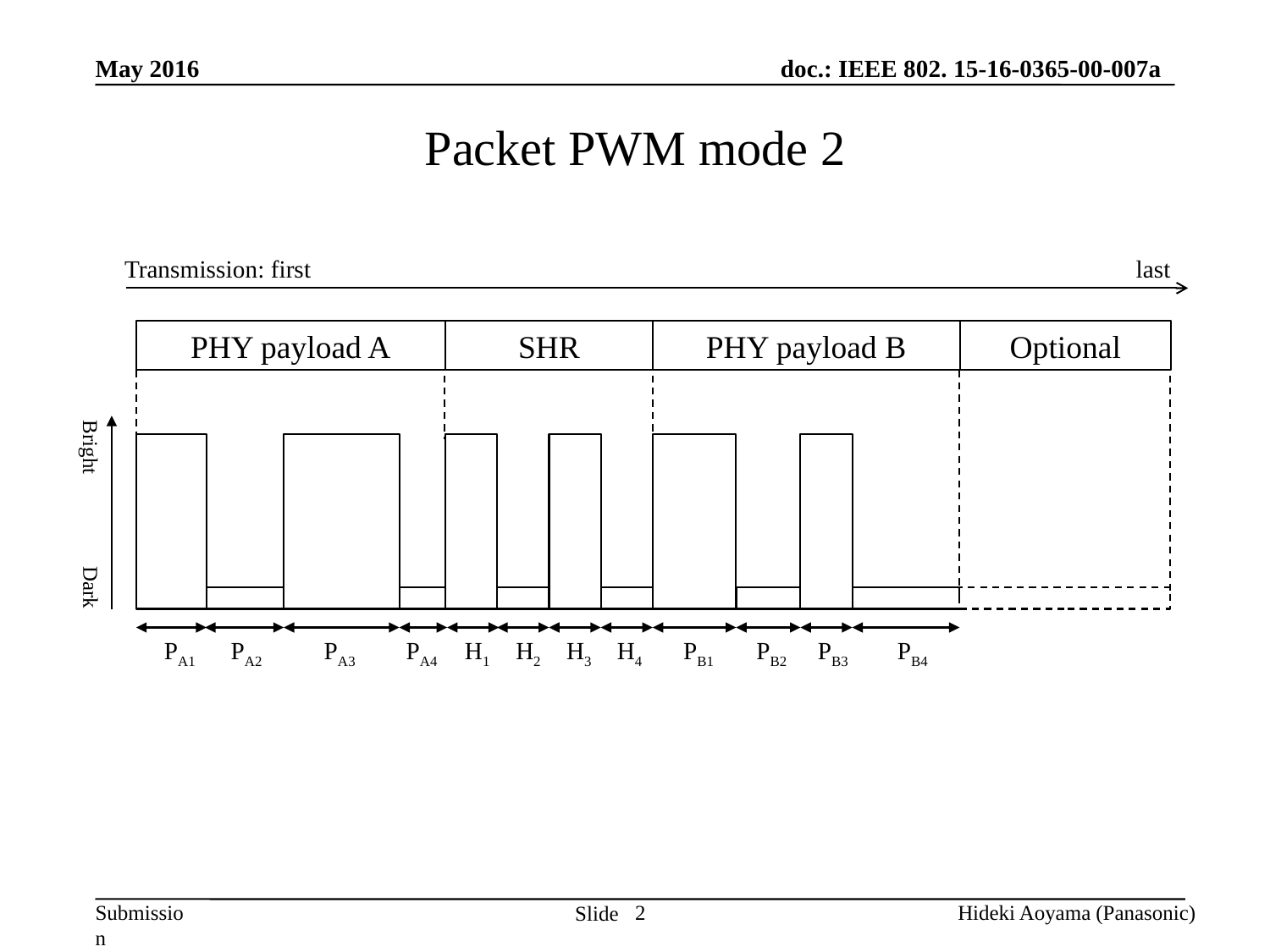

May 2016
# Packet PWM mode 2
Transmission: first
last
PHY payload A
SHR
PHY payload B
Optional
Bright
Dark

PA1
PA2
PA3
PA4
H1
H2
H3
H4
PB1
PB2
PB3
PB4
2
Hideki Aoyama (Panasonic)